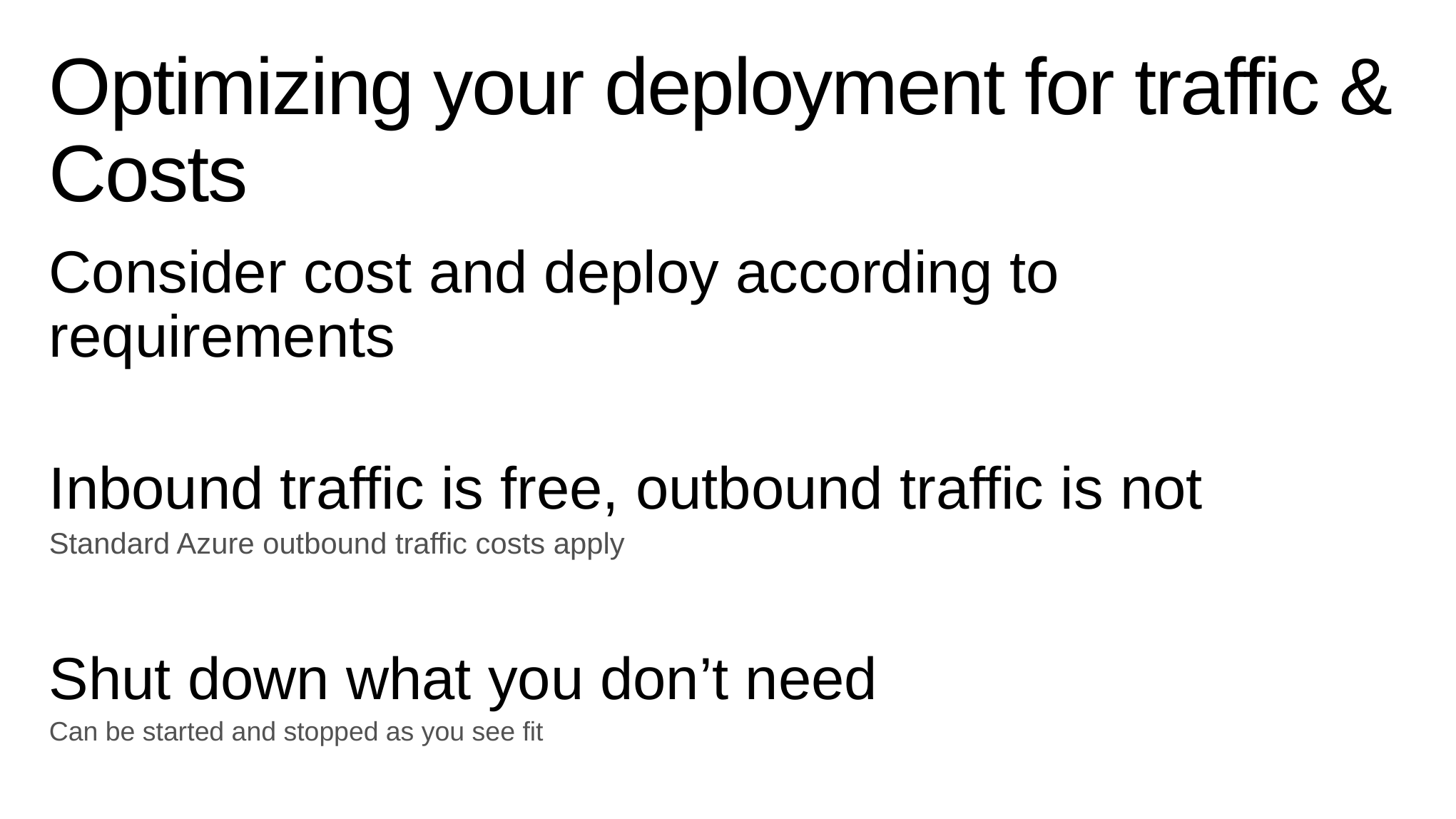

# Optimizing your deployment for traffic & Costs
Consider cost and deploy according to requirements

Inbound traffic is free, outbound traffic is not
Standard Azure outbound traffic costs apply

Shut down what you don’t need
Can be started and stopped as you see fit